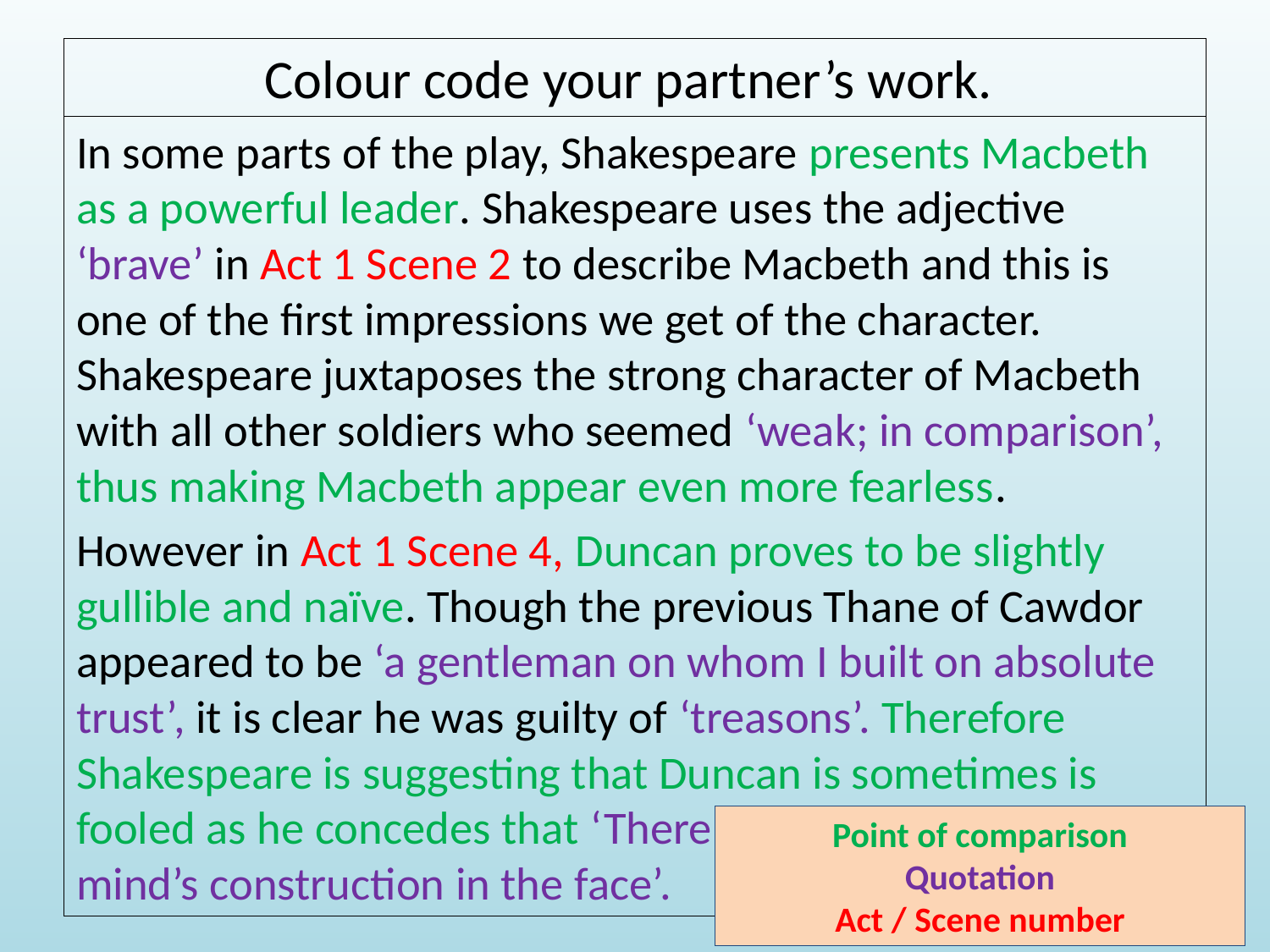

# Colour code your partner’s work.
In some parts of the play, Shakespeare presents Macbeth as a powerful leader. Shakespeare uses the adjective ‘brave’ in Act 1 Scene 2 to describe Macbeth and this is one of the first impressions we get of the character. Shakespeare juxtaposes the strong character of Macbeth with all other soldiers who seemed ‘weak; in comparison’, thus making Macbeth appear even more fearless.
However in Act 1 Scene 4, Duncan proves to be slightly gullible and naïve. Though the previous Thane of Cawdor appeared to be ‘a gentleman on whom I built on absolute trust’, it is clear he was guilty of ‘treasons’. Therefore Shakespeare is suggesting that Duncan is sometimes is fooled as he concedes that ‘There’s not art to find the mind’s construction in the face’.
Point of comparison
Quotation
Act / Scene number